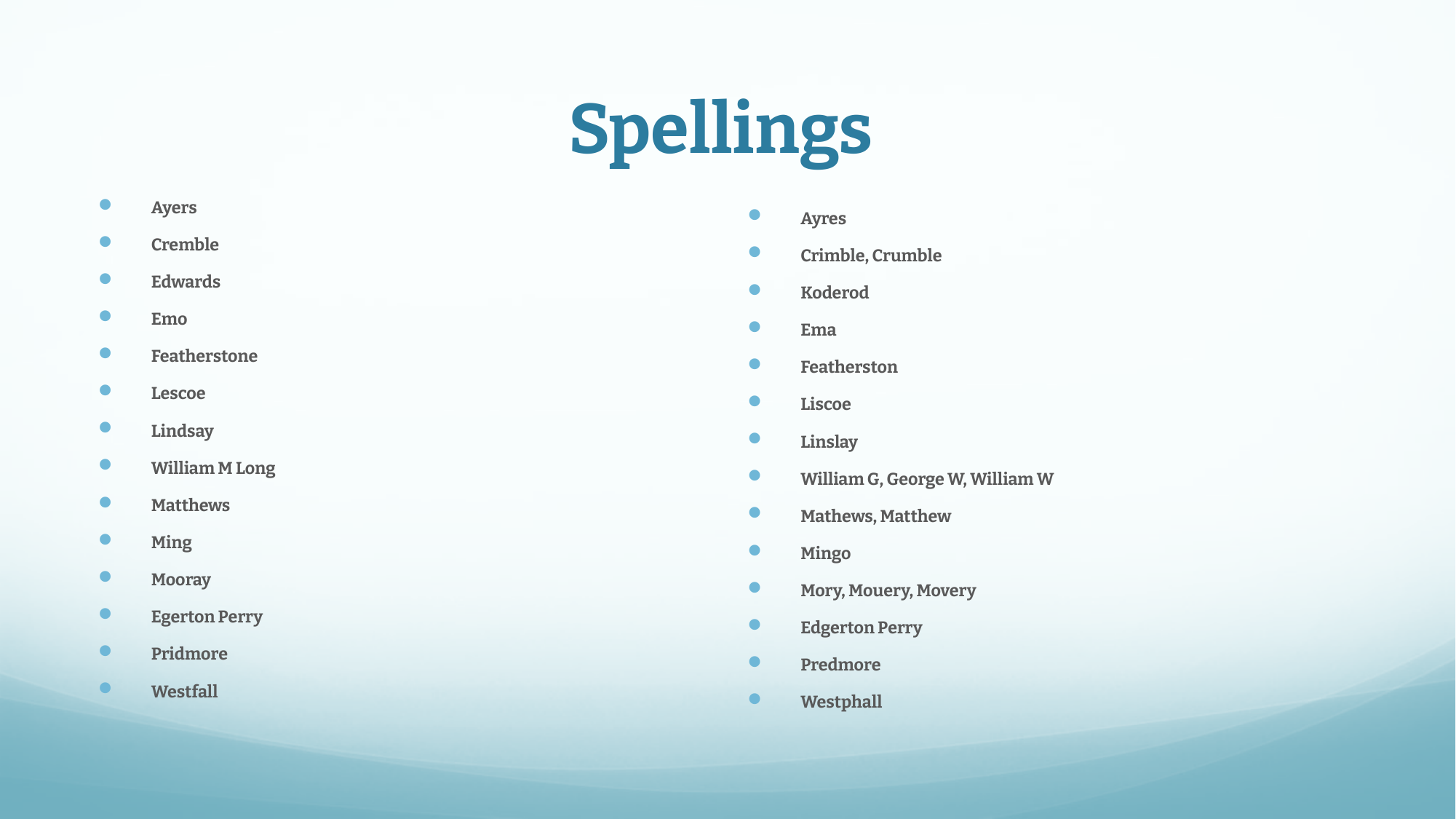

# Spellings
Ayers
Cremble
Edwards
Emo
Featherstone
Lescoe
Lindsay
William M Long
Matthews
Ming
Mooray
Egerton Perry
Pridmore
Westfall
Ayres
Crimble, Crumble
Koderod
Ema
Featherston
Liscoe
Linslay
William G, George W, William W
Mathews, Matthew
Mingo
Mory, Mouery, Movery
Edgerton Perry
Predmore
Westphall